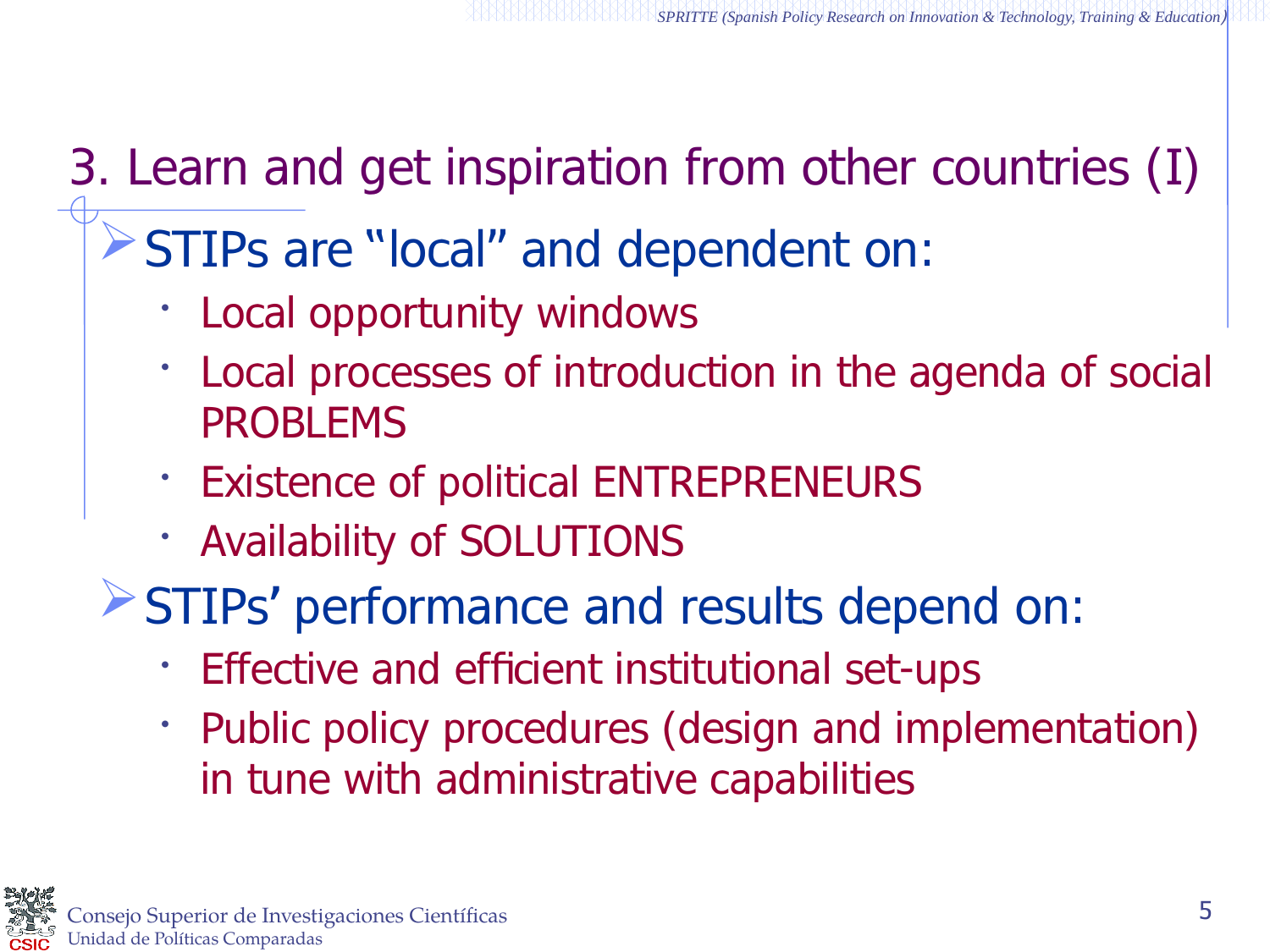

# 3. Learn and get inspiration from other countries (I)
STIPs are “local” and dependent on:
Local opportunity windows
Local processes of introduction in the agenda of social PROBLEMS
Existence of political ENTREPRENEURS
Availability of SOLUTIONS
STIPs’ performance and results depend on:
Effective and efficient institutional set-ups
Public policy procedures (design and implementation)  in tune with administrative capabilities
5